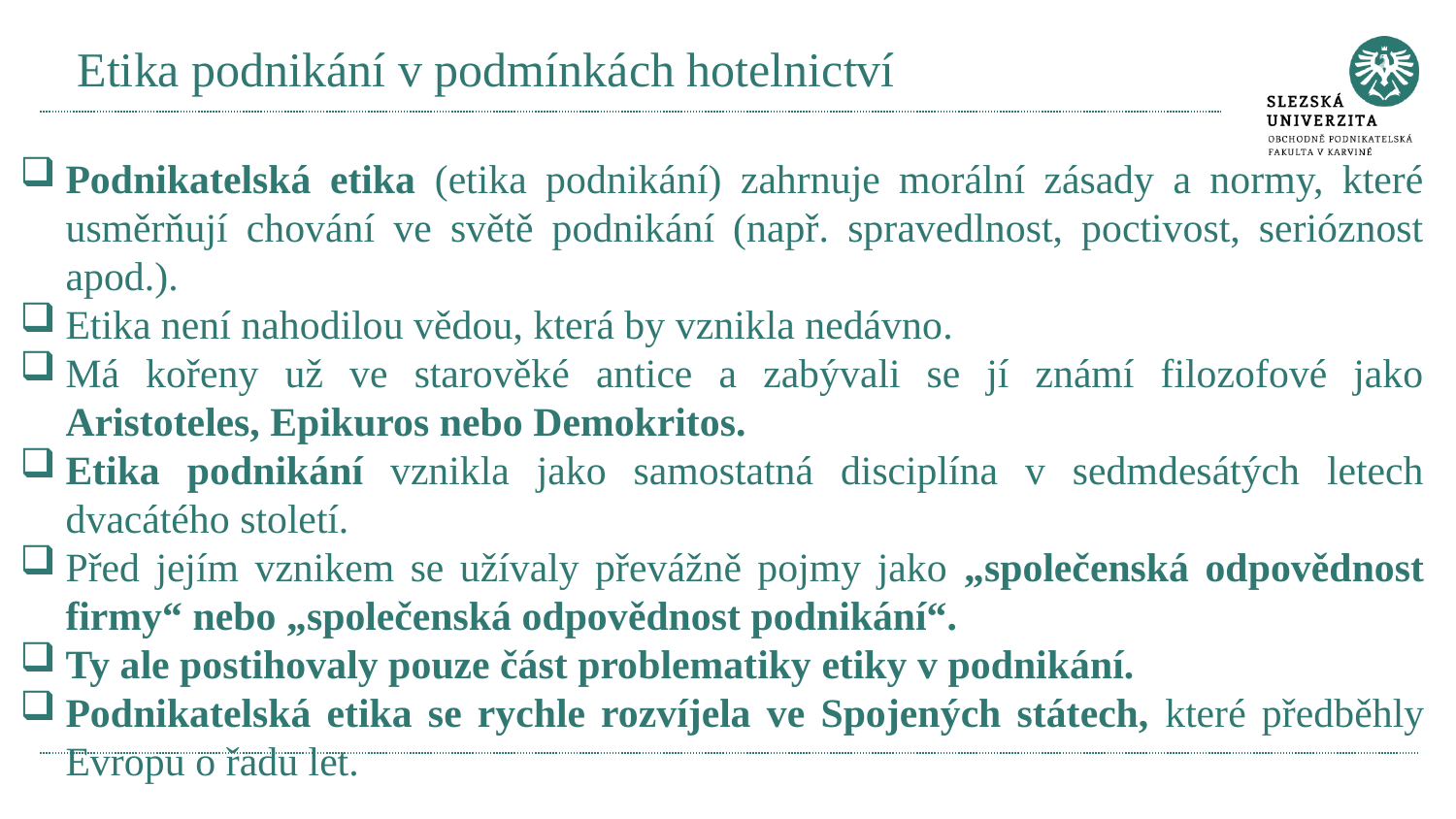

# Etika podnikání v podmínkách hotelnictví
Podnikatelská etika (etika podnikání) zahrnuje morální zásady a normy, které usměrňují chování ve světě podnikání (např. spravedlnost, poctivost, serióznost apod.).
Etika není nahodilou vědou, která by vznikla nedávno.
Má kořeny už ve starověké antice a zabývali se jí známí filozofové jako Aristoteles, Epikuros nebo Demokritos.
Etika podnikání vznikla jako samostatná disciplína v sedmdesátých letech dvacátého století.
Před jejím vznikem se užívaly převážně pojmy jako „společenská odpovědnost firmy“ nebo „společenská odpovědnost podnikání“.
Ty ale postihovaly pouze část problematiky etiky v podnikání.
Podnikatelská etika se rychle rozvíjela ve Spojených státech, které předběhly Evropu o řadu let.